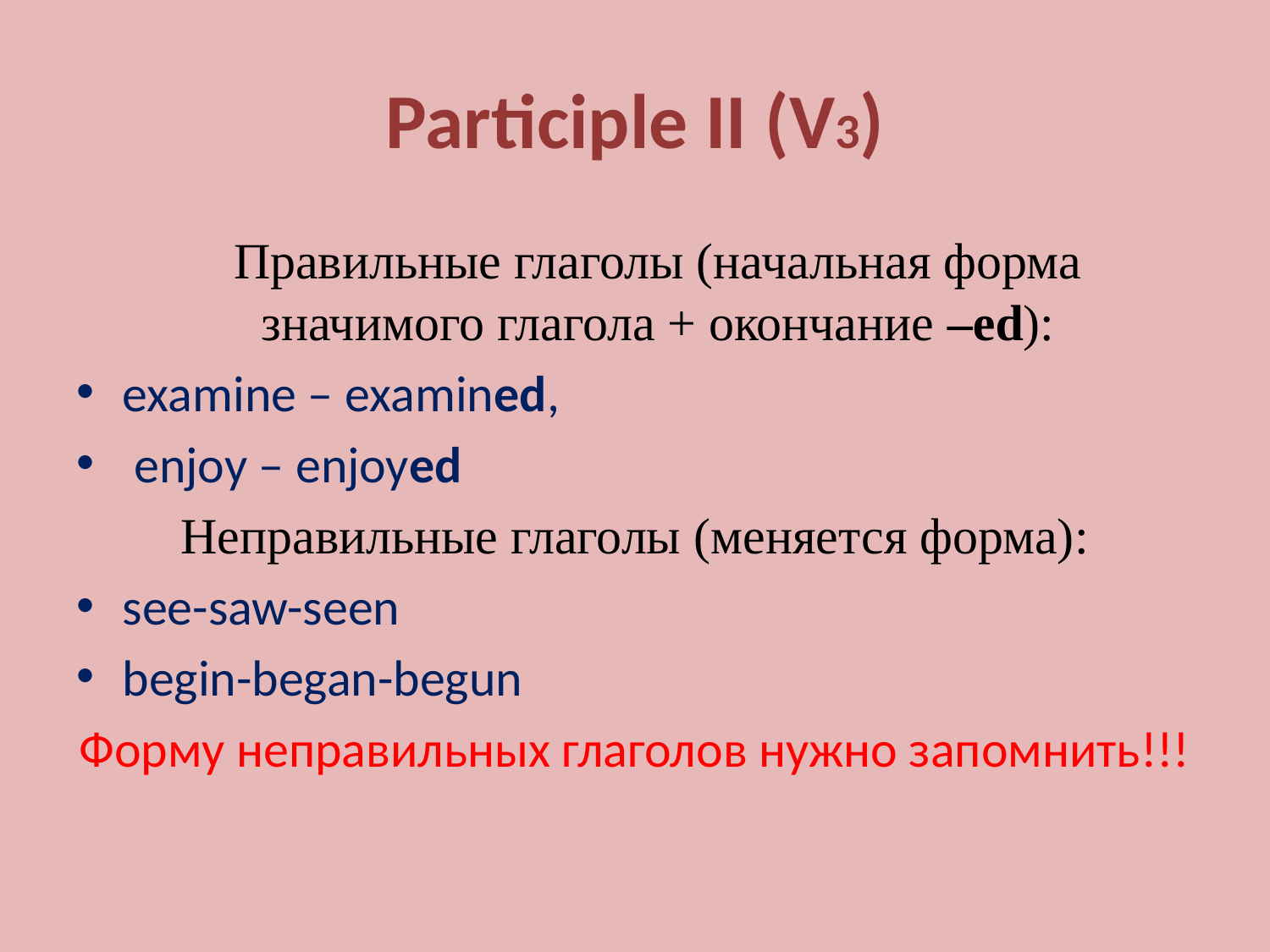

# Participle II (V3)
    Правильные глаголы (начальная форма значимого глагола + окончание –ed):
examine – examined,
 enjoy – enjoyed
Неправильные глаголы (меняется форма):
see-saw-seen
begin-began-begun
Форму неправильных глаголов нужно запомнить!!!